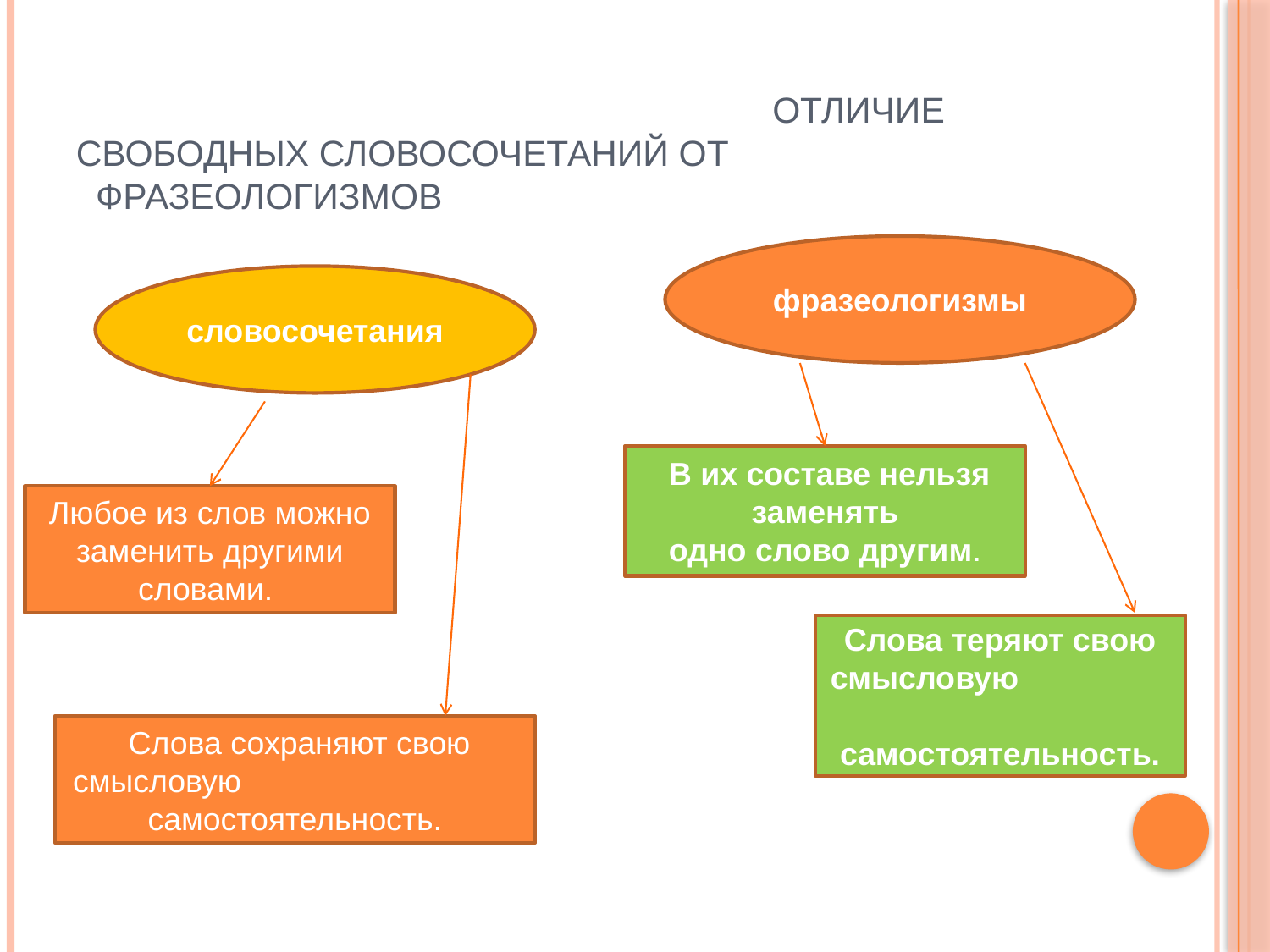

# Отличие  свободных словосочетаний от                                       фразеологизмов
фразеологизмы
словосочетания
 В их составе нельзя заменять
одно слово другим.
Любое из слов можно заменить другими словами.
Слова теряют свою смысловую                               самостоятельность.
 Слова сохраняют свою смысловую                                самостоятельность.